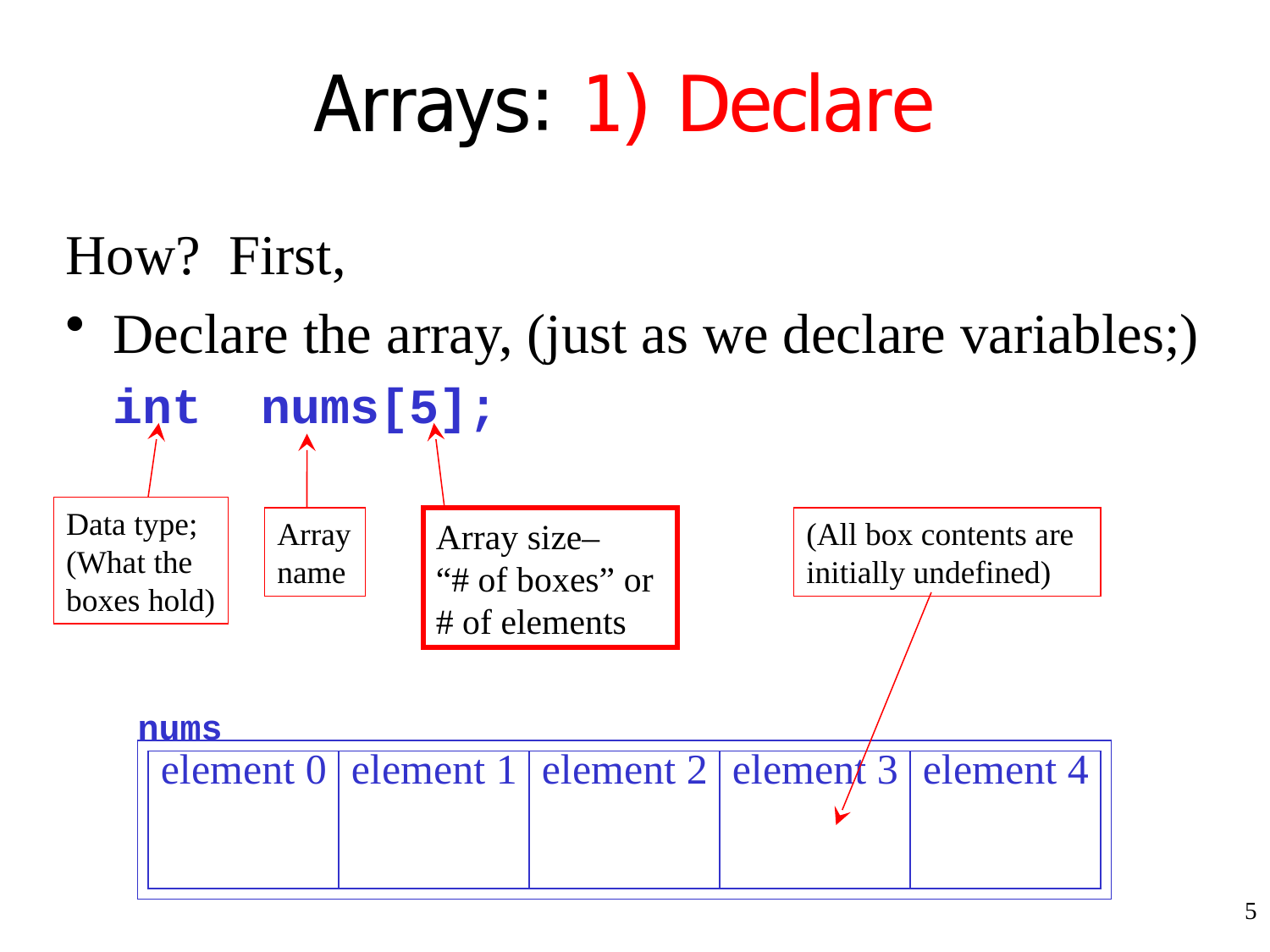

# Arrays: 1) Declare
How?  First,
Declare the array, (just as we declare variables;)
	int  nums[5];

Data type;
(What the
boxes hold)
Array
name
Array size–
“# of boxes” or # of elements
(All box contents are initially undefined)

nums
element 0
element 1
element 2
element 3
element 4

5